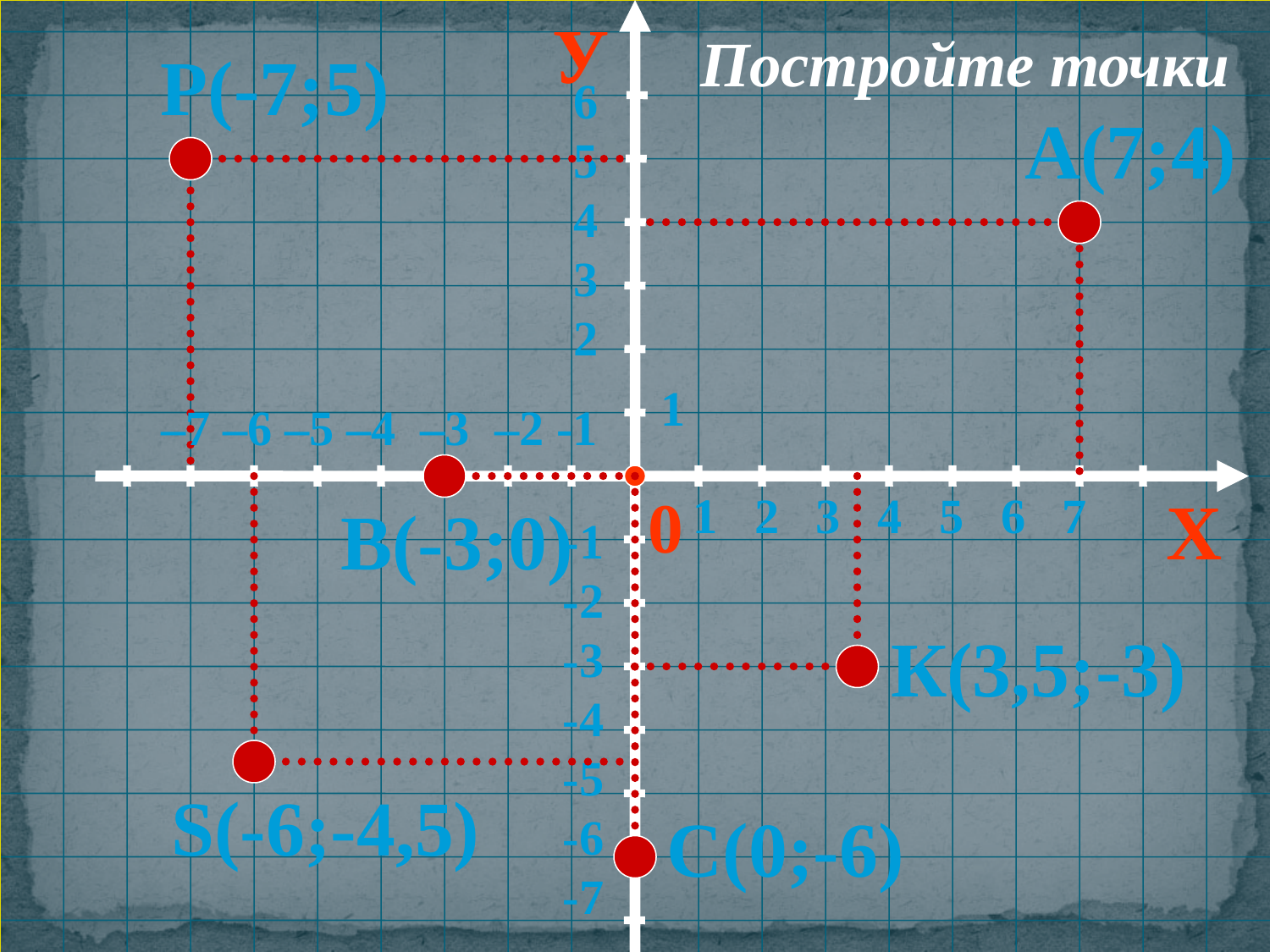

У
X
Постройте точки
Р(-7;5)
6
5
4
3
2

-1
-2
-3
-4
-5
-6
-7

А(7;4)

1
1
     –7 –6 –5 –4  –3  –2 -1
1   2   3   4   5   6   7

0

В(-3;0)
 К(3,5;-3)

S(-6;-4,5)
 С(0;-6)